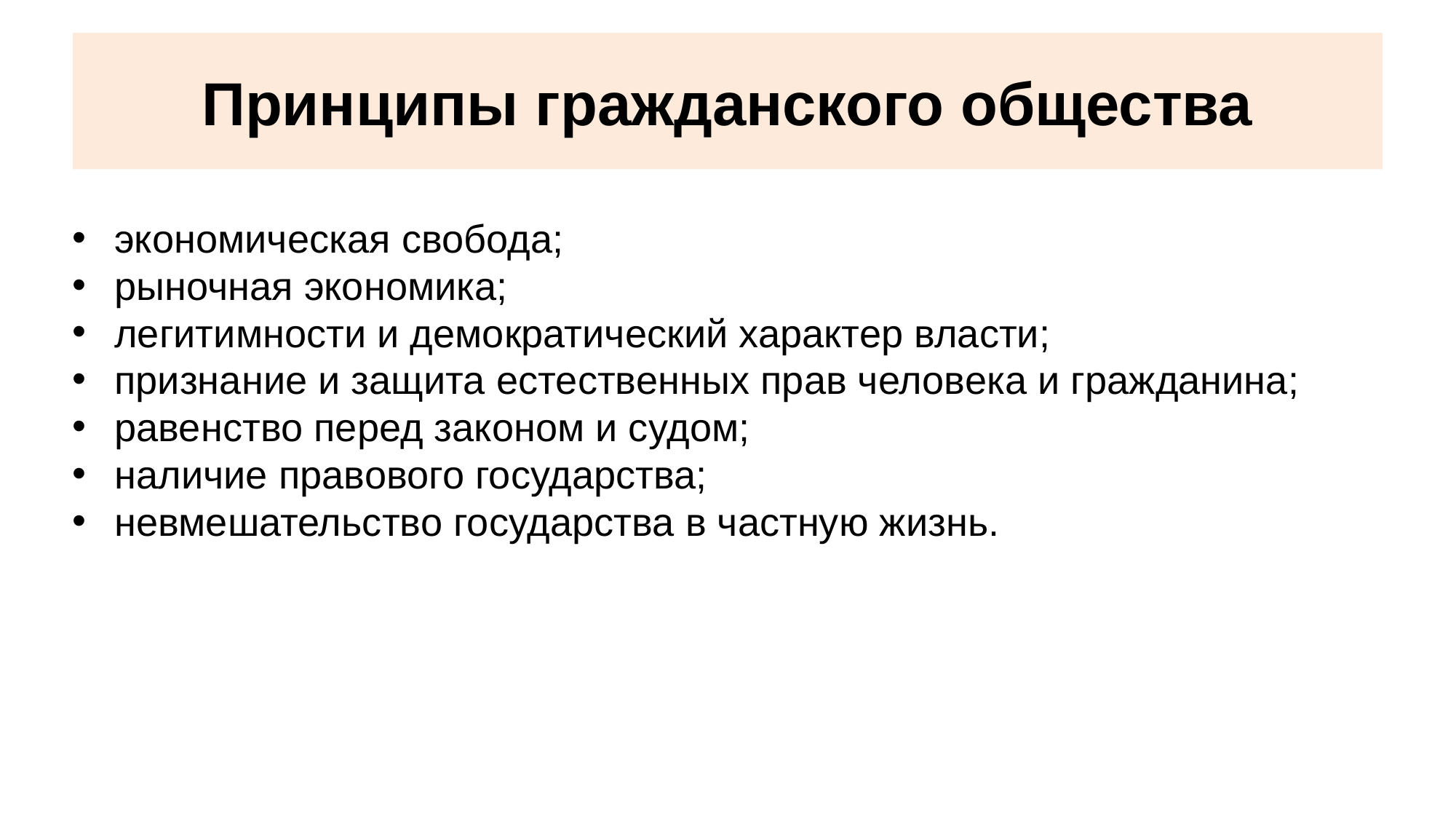

# Принципы гражданского общества
экономическая свобода;
рыночная экономика;
легитимности и демократический характер власти;
признание и защита естественных прав человека и гражданина;
равенство перед законом и судом;
наличие правового государства;
невмешательство государства в частную жизнь.